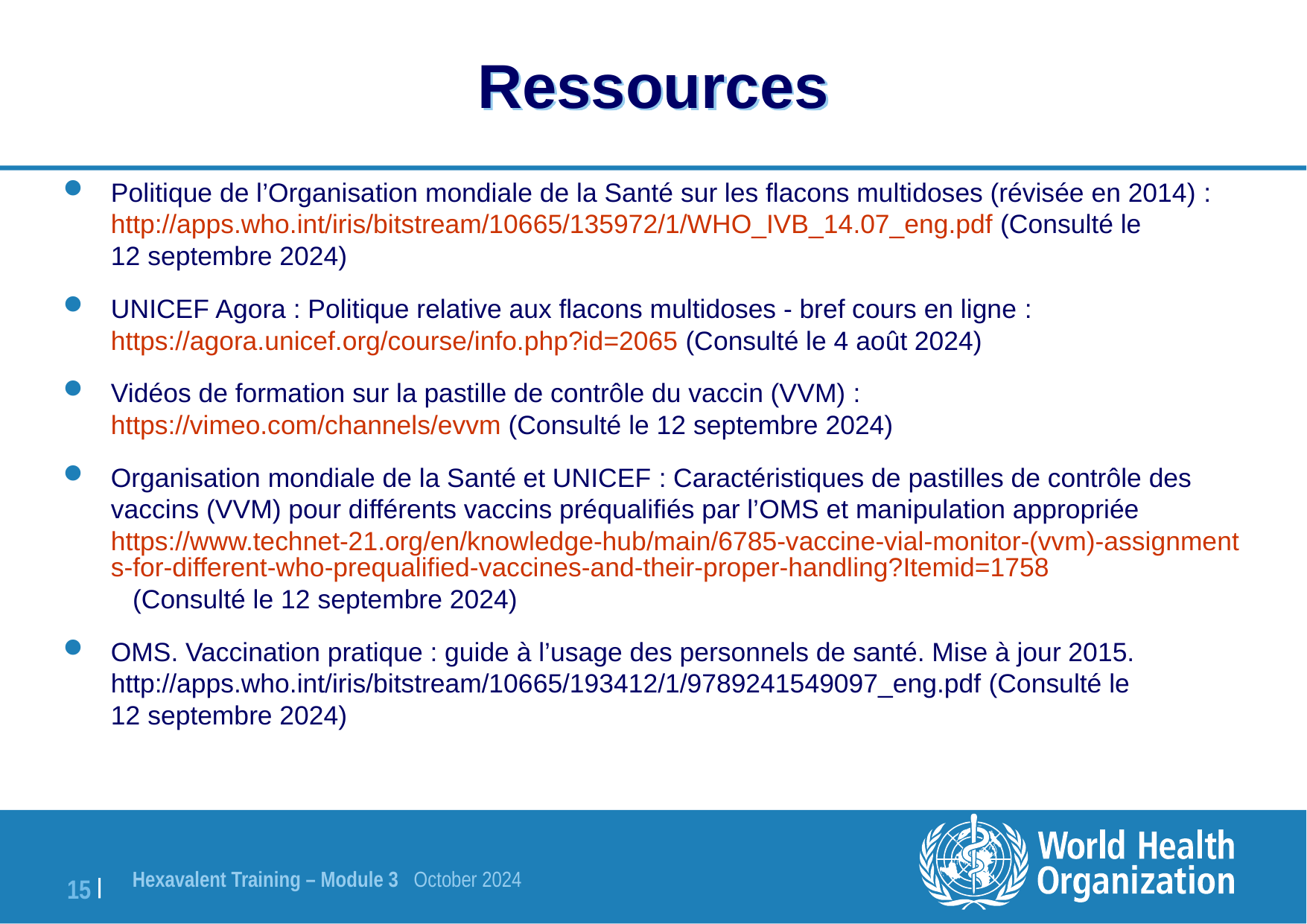

# Ressources
Politique de l’Organisation mondiale de la Santé sur les flacons multidoses (révisée en 2014) : http://apps.who.int/iris/bitstream/10665/135972/1/WHO_IVB_14.07_eng.pdf (Consulté le 12 septembre 2024)
UNICEF Agora : Politique relative aux flacons multidoses - bref cours en ligne : https://agora.unicef.org/course/info.php?id=2065 (Consulté le 4 août 2024)
Vidéos de formation sur la pastille de contrôle du vaccin (VVM) : https://vimeo.com/channels/evvm (Consulté le 12 septembre 2024)
Organisation mondiale de la Santé et UNICEF : Caractéristiques de pastilles de contrôle des vaccins (VVM) pour différents vaccins préqualifiés par l’OMS et manipulation appropriée https://www.technet-21.org/en/knowledge-hub/main/6785-vaccine-vial-monitor-(vvm)-assignments-for-different-who-prequalified-vaccines-and-their-proper-handling?Itemid=1758   (Consulté le 12 septembre 2024)
OMS. Vaccination pratique : guide à l’usage des personnels de santé. Mise à jour 2015. http://apps.who.int/iris/bitstream/10665/193412/1/9789241549097_eng.pdf (Consulté le 12 septembre 2024)